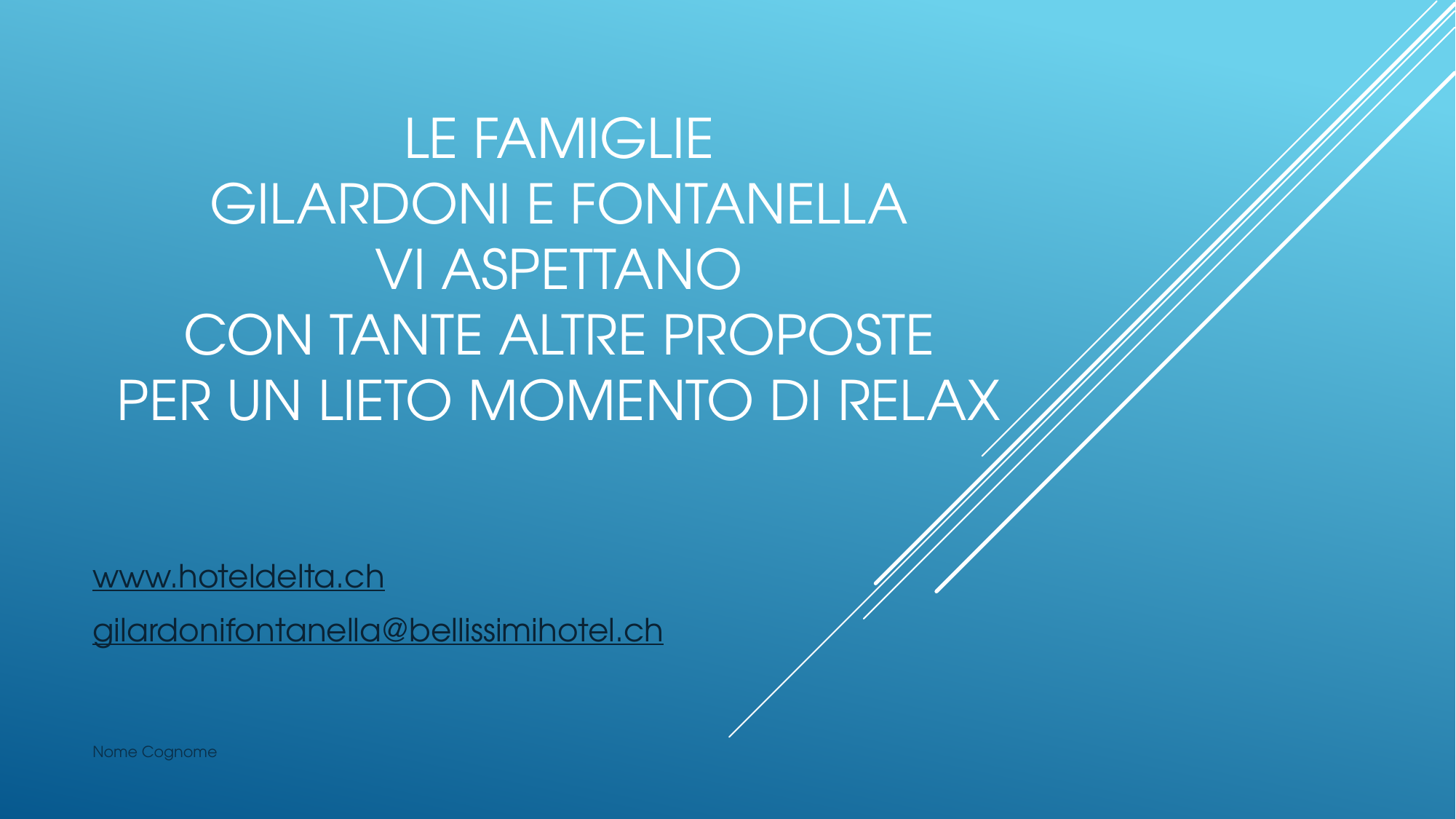

# Le famiglie gilardoni e fontanella vi aspettano con tante altre proposte per un lieto momento di relax
www.hoteldelta.ch
gilardonifontanella@bellissimihotel.ch

Nome Cognome